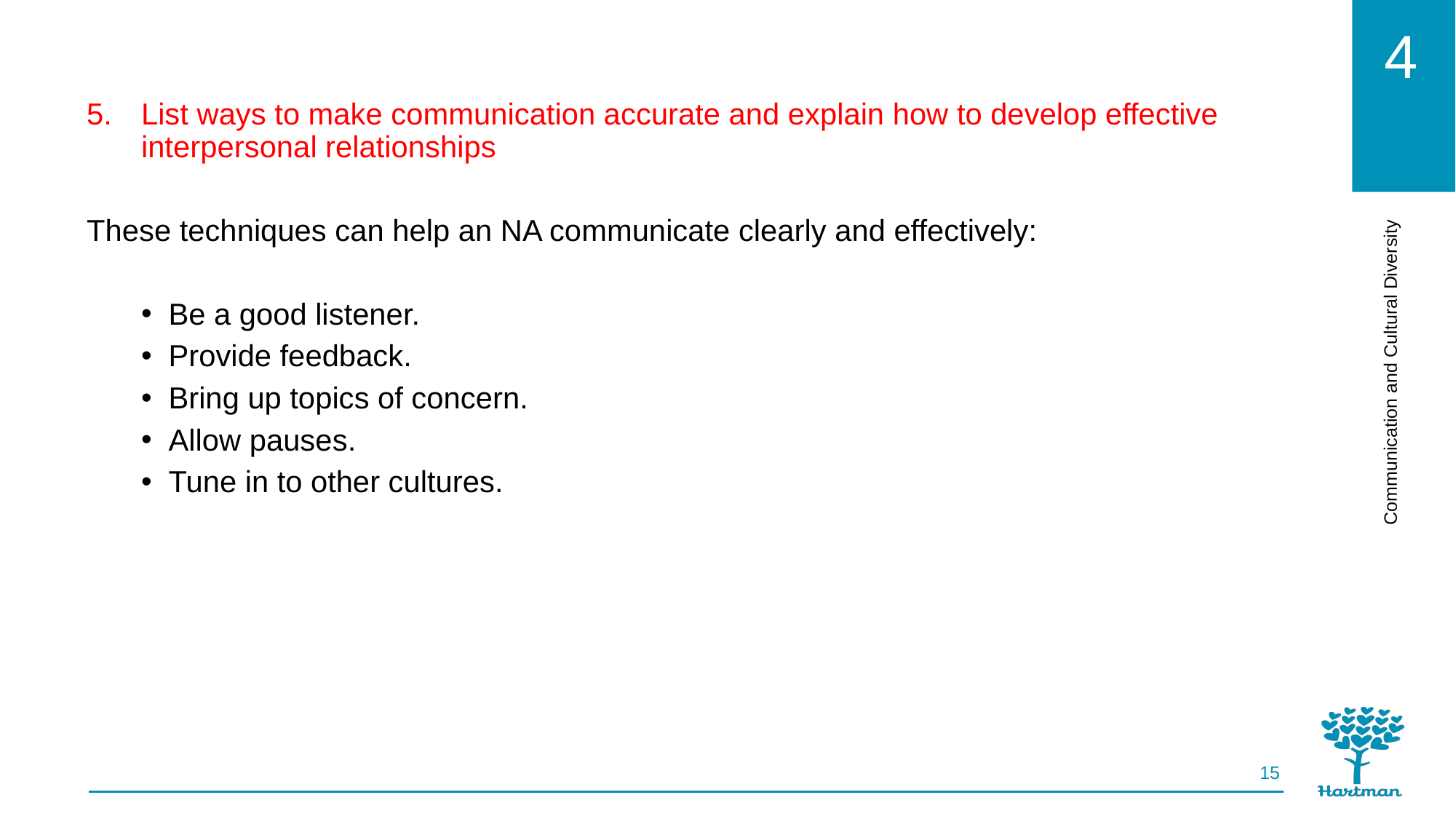

List ways to make communication accurate and explain how to develop effective interpersonal relationships

These techniques can help an NA communicate clearly and effectively:

Be a good listener.
Provide feedback.
Bring up topics of concern.
Allow pauses.
Tune in to other cultures.

15